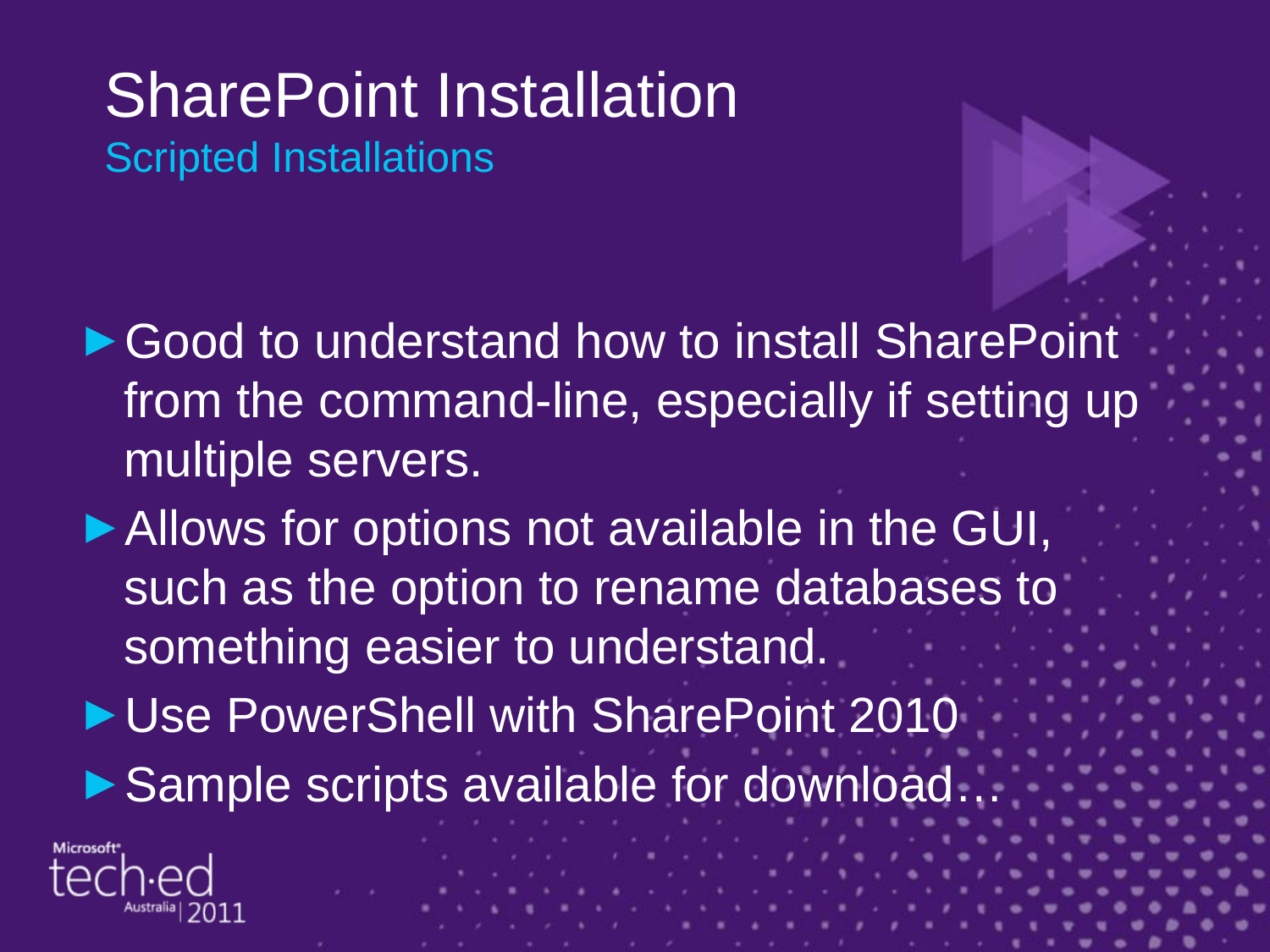

# SharePoint Installation Scripted Installations
Good to understand how to install SharePoint from the command-line, especially if setting up multiple servers.
Allows for options not available in the GUI, such as the option to rename databases to something easier to understand.
Use PowerShell with SharePoint 2010
Sample scripts available for download…